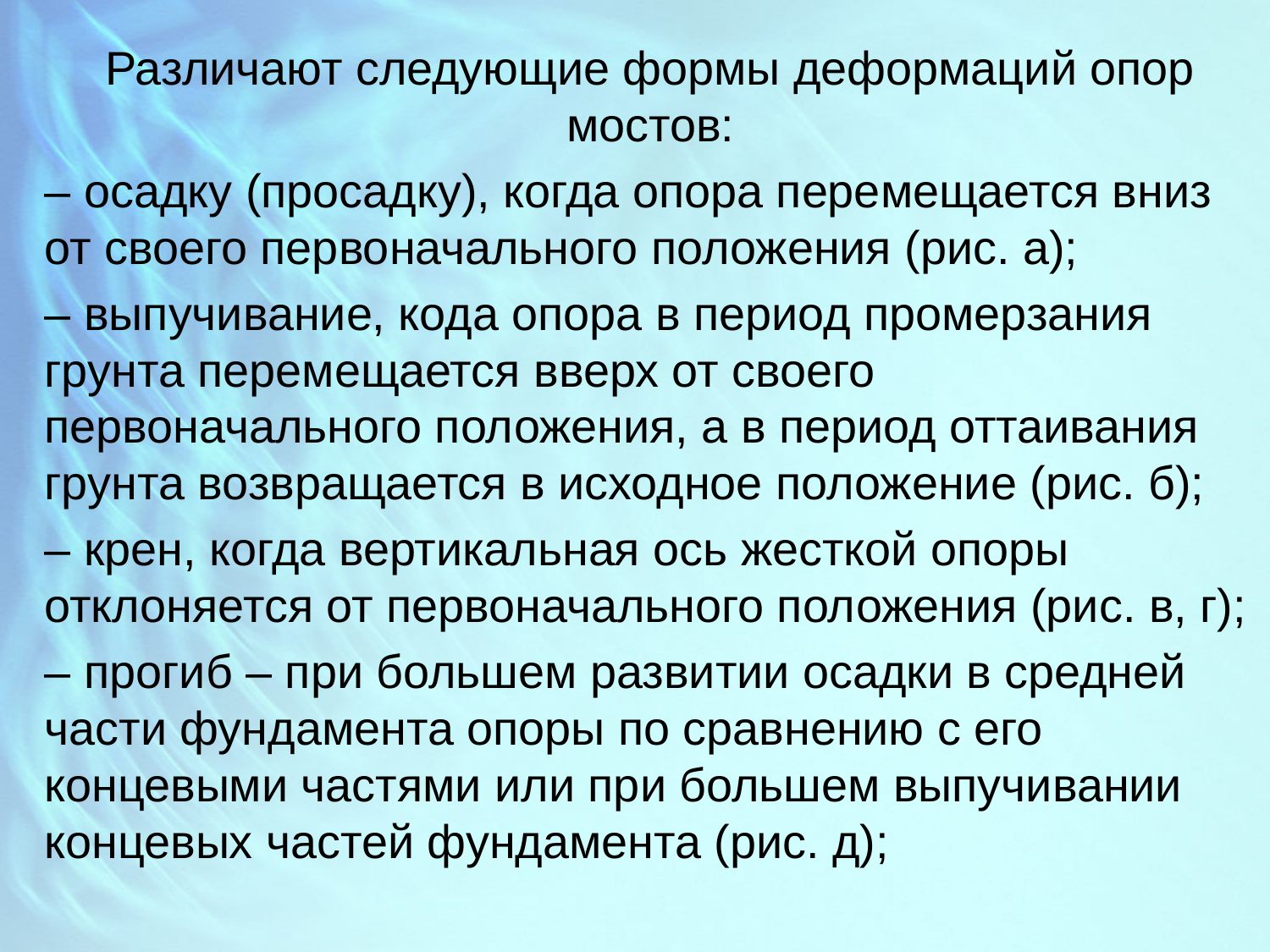

Различают следующие формы деформаций опор мостов:
– осадку (просадку), когда опора перемещается вниз от своего первоначального положения (рис. а);
– выпучивание, кода опора в период промерзания грунта перемещается вверх от своего первоначального положения, а в период оттаивания грунта возвращается в исходное положение (рис. б);
– крен, когда вертикальная ось жесткой опоры отклоняется от первоначального положения (рис. в, г);
– прогиб – при большем развитии осадки в средней части фундамента опоры по сравнению с его концевыми частями или при большем выпучивании концевых частей фундамента (рис. д);